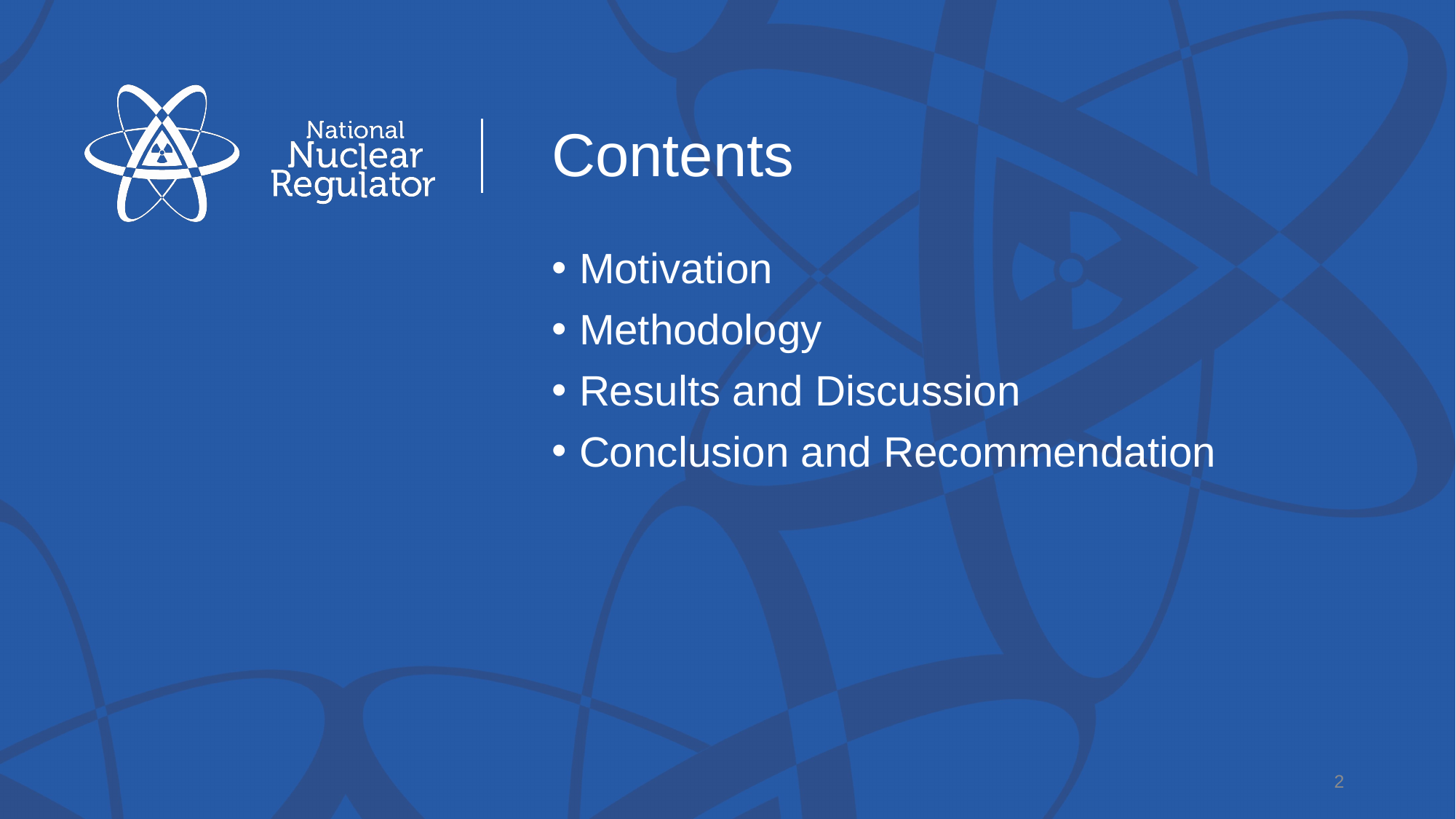

Contents
Motivation
Methodology
Results and Discussion
Conclusion and Recommendation

2